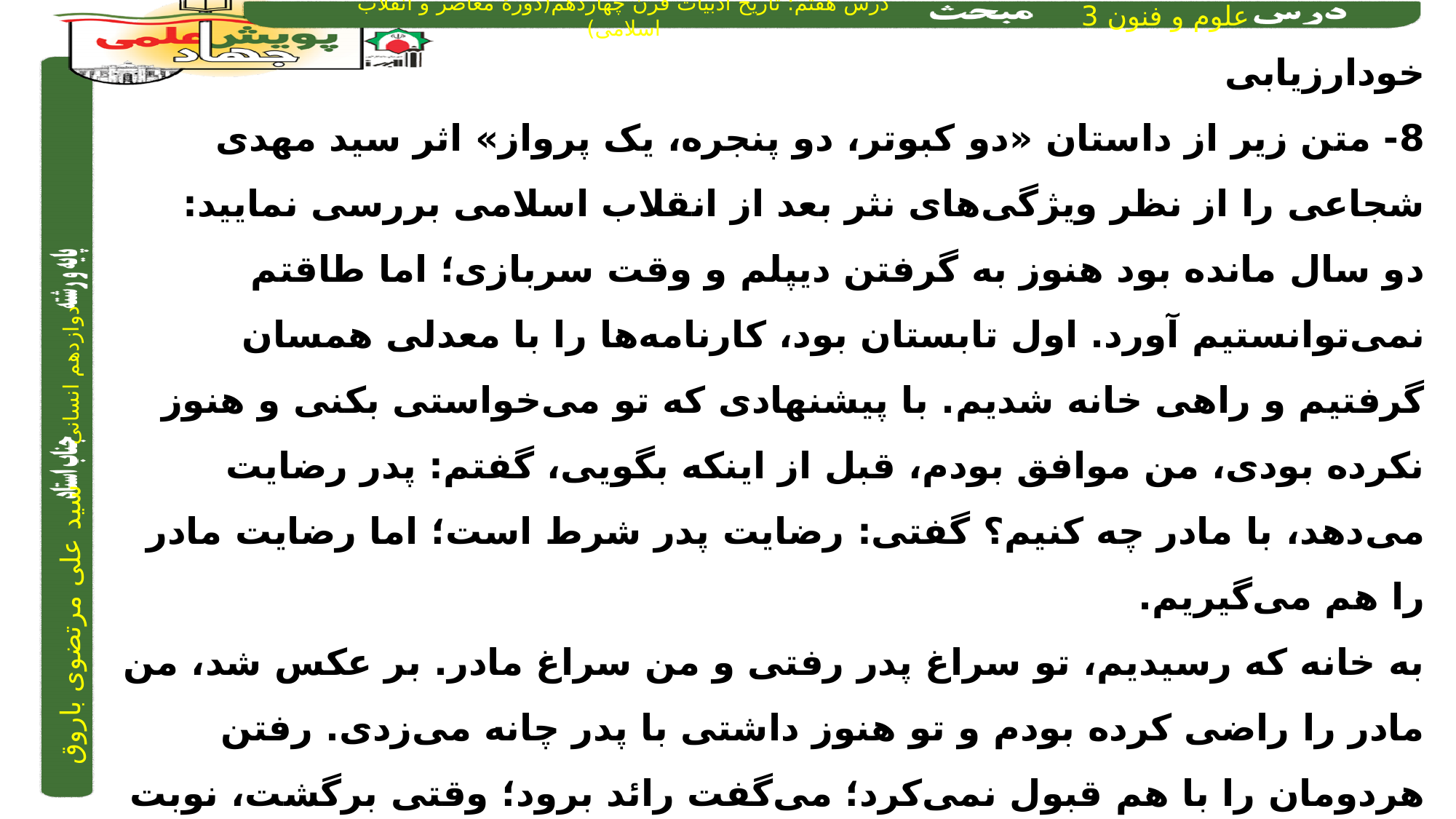

خودارزیابی
8- متن زیر از داستان «دو کبوتر، دو پنجره، یک پرواز» اثر سید مهدی شجاعی را از نظر ویژگی‌های نثر بعد از انقلاب اسلامی بررسی نمایید:
دو سال مانده بود هنوز به گرفتن دیپلم و وقت سربازی؛ اما طاقتم نمی‌توانستیم آورد. اول تابستان بود، کارنامه‌ها را با معدلی همسان گرفتیم و راهی خانه شدیم. با پیشنهادی که تو می‌خواستی بکنی و هنوز نکرده بودی، من موافق بودم، قبل از اینکه بگویی، گفتم: پدر رضایت می‌دهد، با مادر چه کنیم؟ گفتی: رضایت پدر شرط است؛ اما رضایت مادر را هم می‌گیریم.
به خانه که رسیدیم، تو سراغ پدر رفتی و من سراغ مادر. بر عکس شد، من مادر را راضی کرده بودم و تو هنوز داشتی با پدر چانه می‌زدی. رفتن هردومان را با هم قبول نمی‌کرد؛ می‌گفت رائد برود؛ وقتی برگشت، نوبت حامد و ما که گفتیم ــ مثل همیشه ــ یا هر دو یا هیچ‌کدام. پدر پاسخ داد که: پس هیچ‌کدام.
من و تو هر دو یک لحظه از حرفمان برگشتیم، بر اساس قراری که نداشتیم، پدر با تعجب و حیرت رضایت‌نامة تو را نوشت و مرا گفت که صبر کن رائد که آمد، تو می‌روی و من سر تکان دادم و هیچ نگفتم.